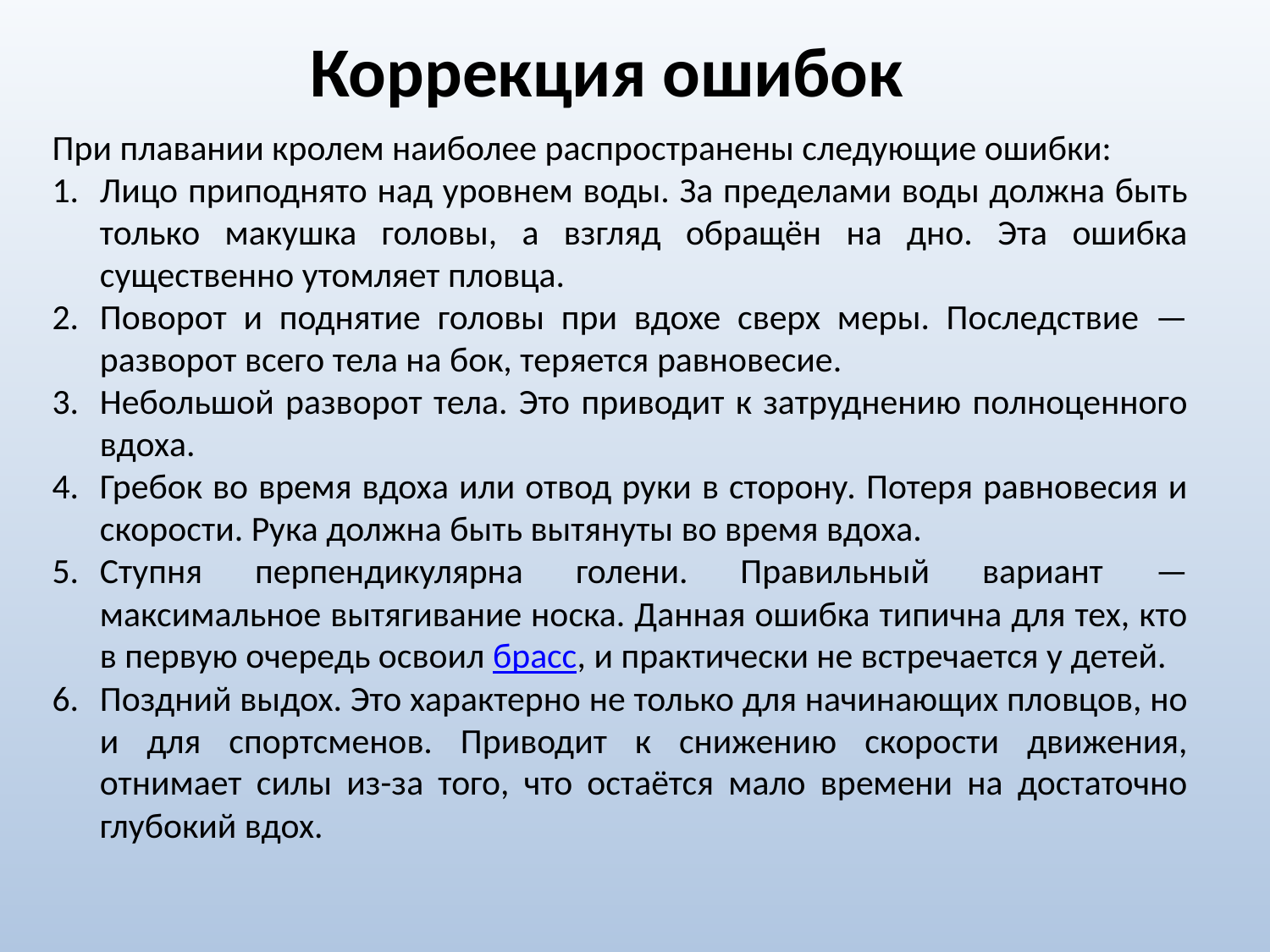

Коррекция ошибок
При плавании кролем наиболее распространены следующие ошибки:
Лицо приподнято над уровнем воды. За пределами воды должна быть только макушка головы, а взгляд обращён на дно. Эта ошибка существенно утомляет пловца.
Поворот и поднятие головы при вдохе сверх меры. Последствие — разворот всего тела на бок, теряется равновесие.
Небольшой разворот тела. Это приводит к затруднению полноценного вдоха.
Гребок во время вдоха или отвод руки в сторону. Потеря равновесия и скорости. Рука должна быть вытянуты во время вдоха.
Ступня перпендикулярна голени. Правильный вариант — максимальное вытягивание носка. Данная ошибка типична для тех, кто в первую очередь освоил брасс, и практически не встречается у детей.
Поздний выдох. Это характерно не только для начинающих пловцов, но и для спортсменов. Приводит к снижению скорости движения, отнимает силы из-за того, что остаётся мало времени на достаточно глубокий вдох.